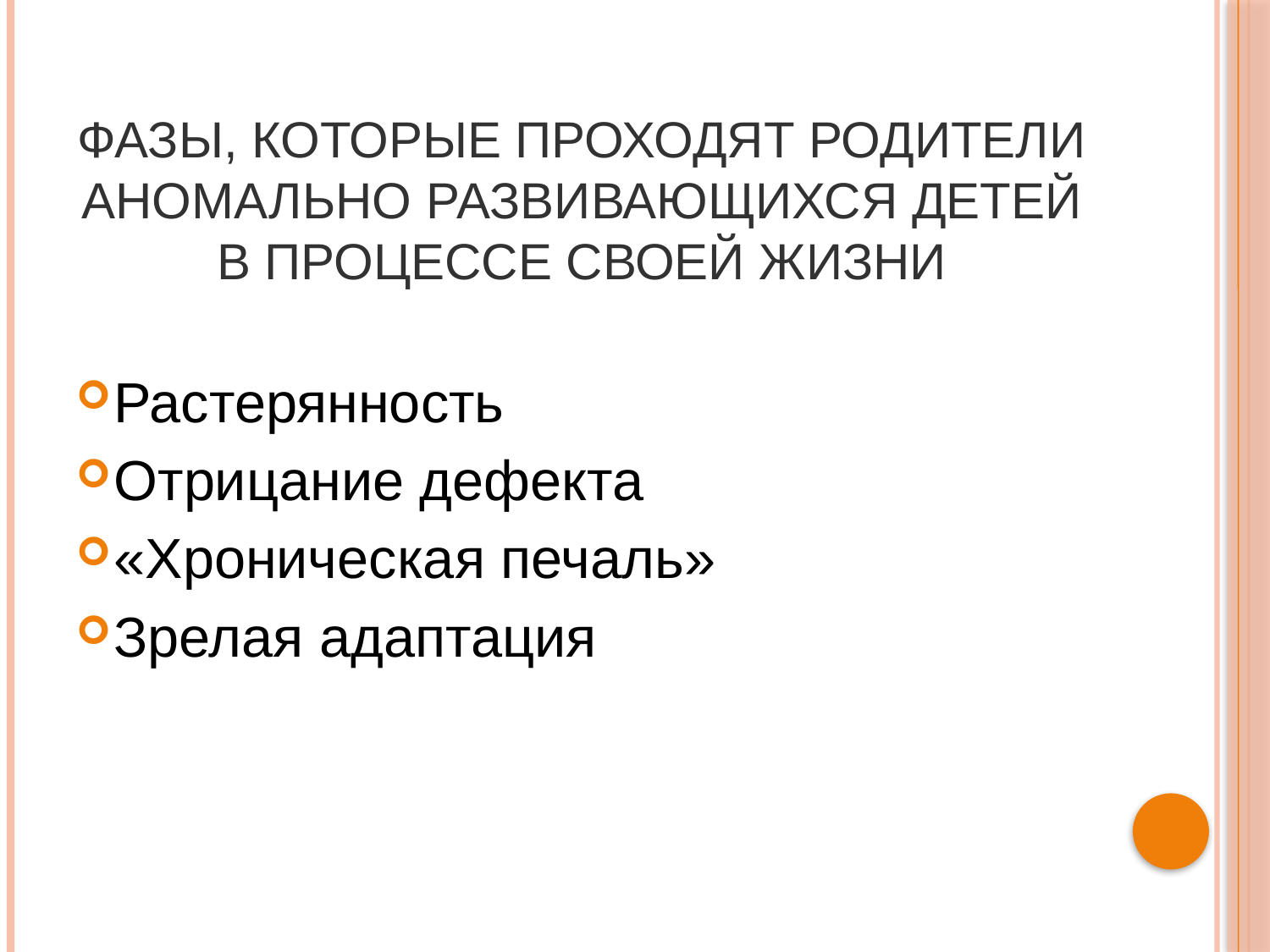

# Фазы, которые проходят родители аномально развивающихся детей в процессе своей жизни
Растерянность
Отрицание дефекта
«Хроническая печаль»
Зрелая адаптация